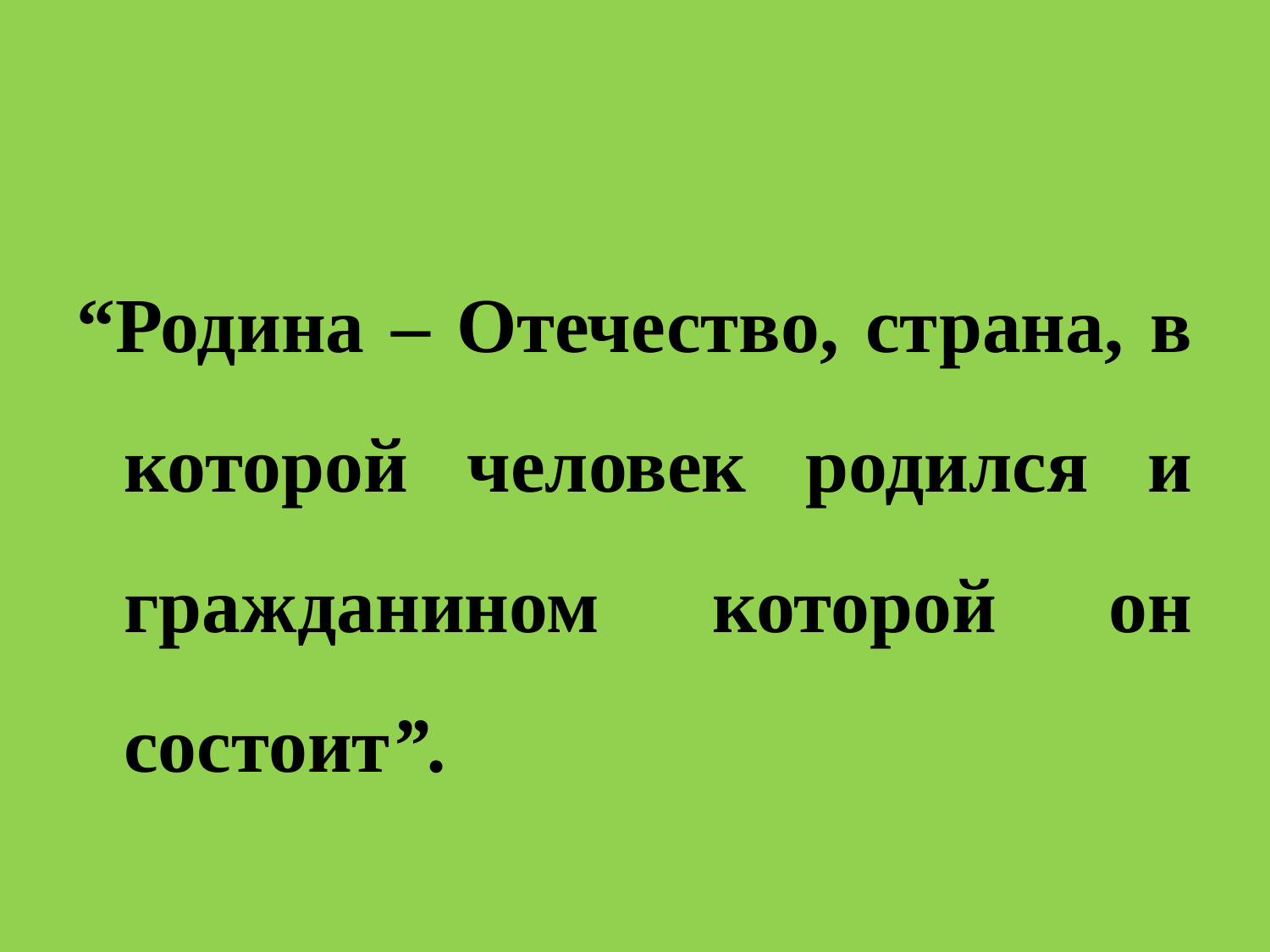

#
“Родина – Отечество, страна, в которой человек родился и гражданином которой он состоит”.